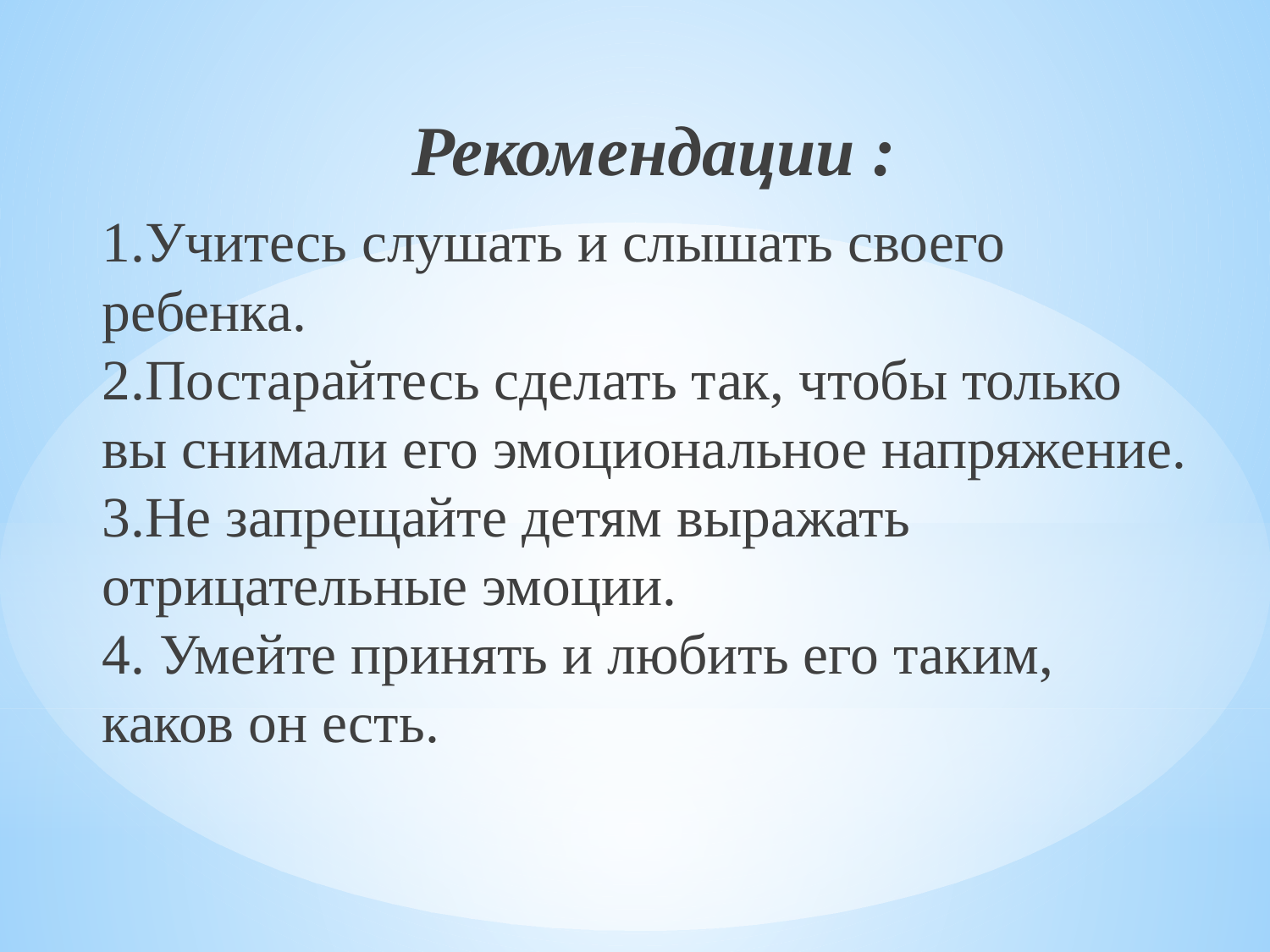

Рекомендации :
	1.Учитесь слушать и слышать своего ребенка.
2.Постарайтесь сделать так, чтобы только вы снимали его эмоциональное напряжение.
3.Не запрещайте детям выражать отрицательные эмоции.
4. Умейте принять и любить его таким, каков он есть.